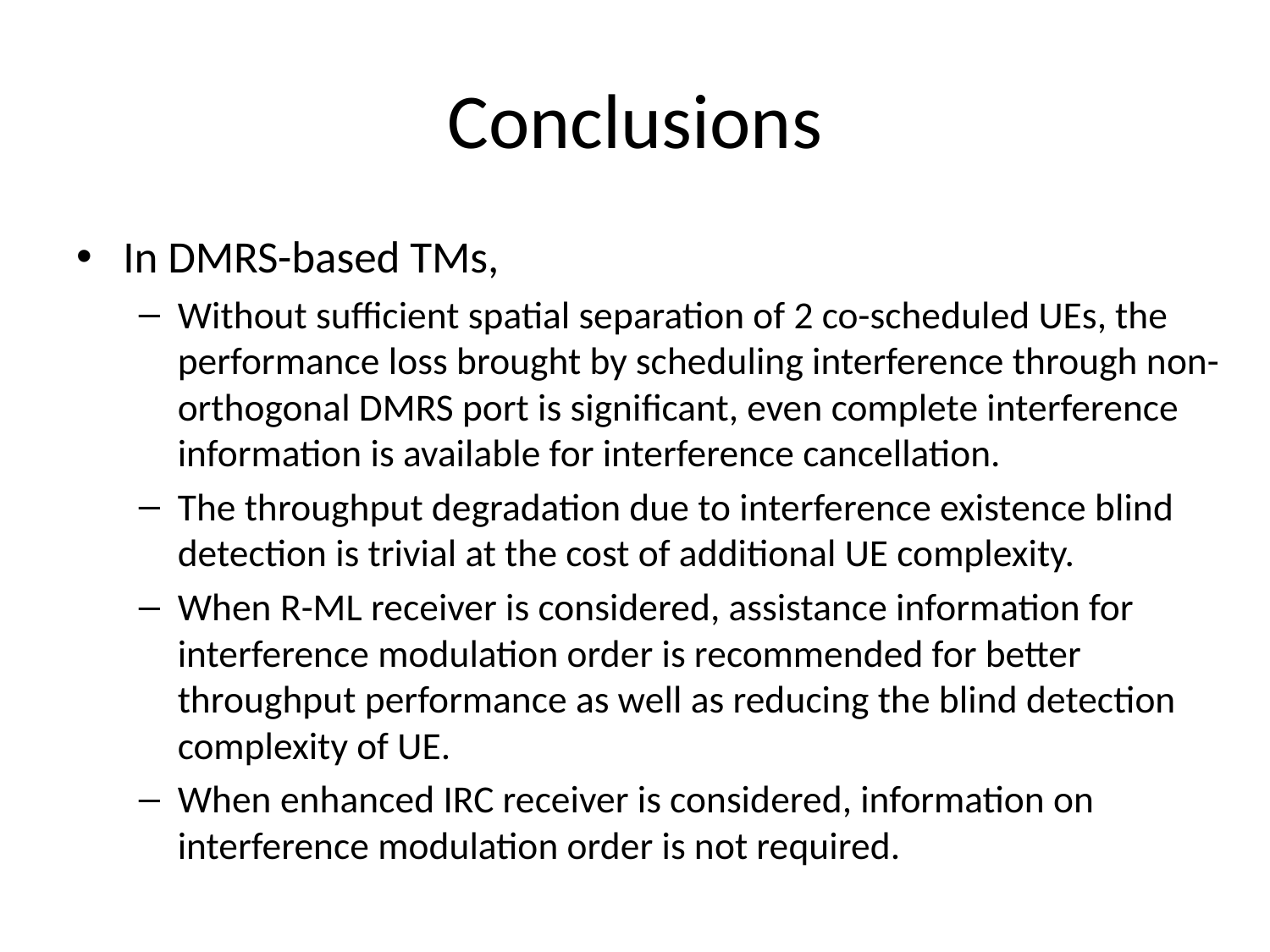

# Conclusions
In DMRS-based TMs,
Without sufficient spatial separation of 2 co-scheduled UEs, the performance loss brought by scheduling interference through non-orthogonal DMRS port is significant, even complete interference information is available for interference cancellation.
The throughput degradation due to interference existence blind detection is trivial at the cost of additional UE complexity.
When R-ML receiver is considered, assistance information for interference modulation order is recommended for better throughput performance as well as reducing the blind detection complexity of UE.
When enhanced IRC receiver is considered, information on interference modulation order is not required.